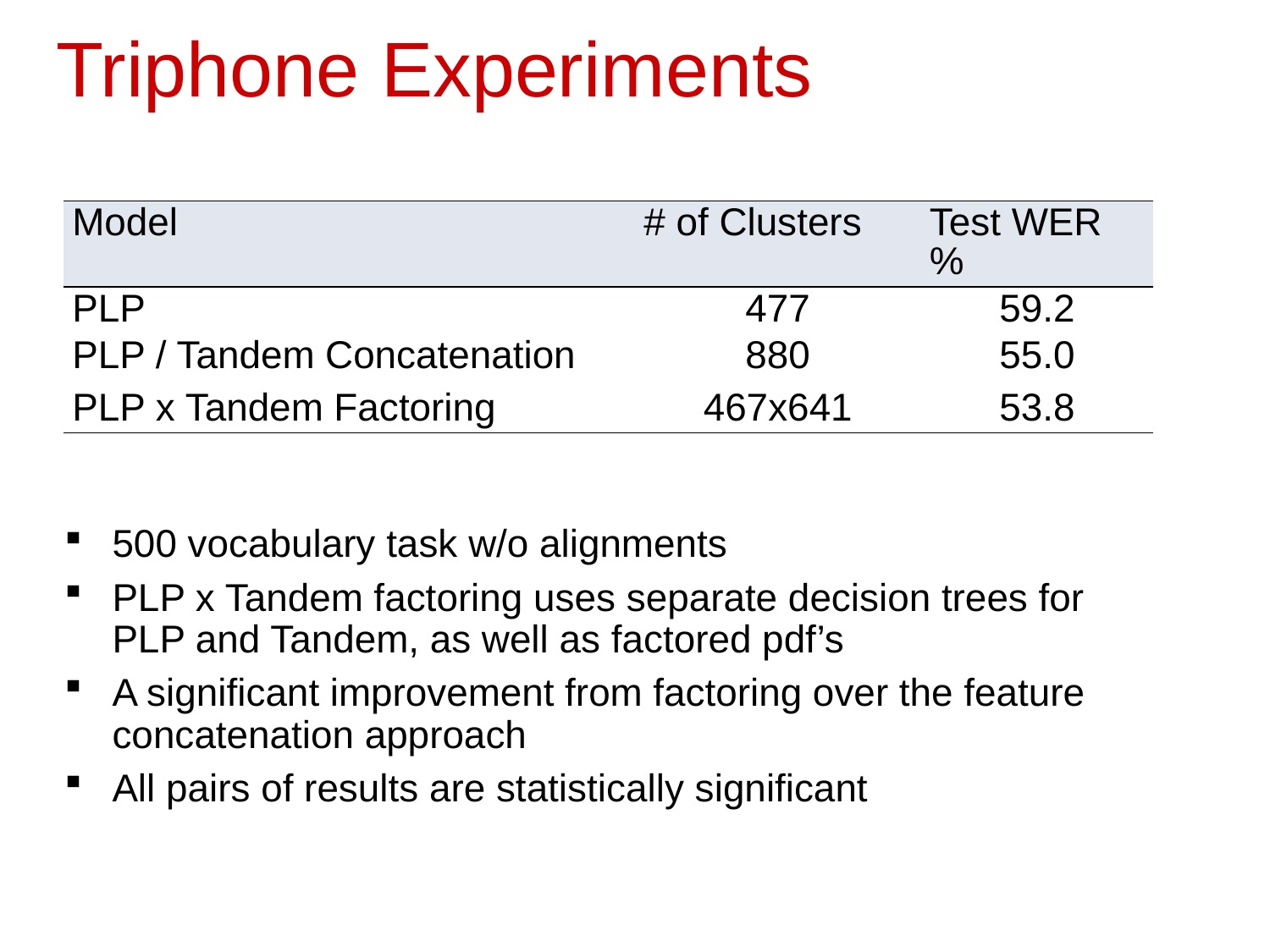

# Triphone Experiments
| Model | # of Clusters | Test WER % |
| --- | --- | --- |
| PLP | 477 | 59.2 |
| PLP / Tandem Concatenation | 880 | 55.0 |
| PLP x Tandem Factoring | 467x641 | 53.8 |
500 vocabulary task w/o alignments
PLP x Tandem factoring uses separate decision trees for PLP and Tandem, as well as factored pdf’s
A significant improvement from factoring over the feature concatenation approach
All pairs of results are statistically significant